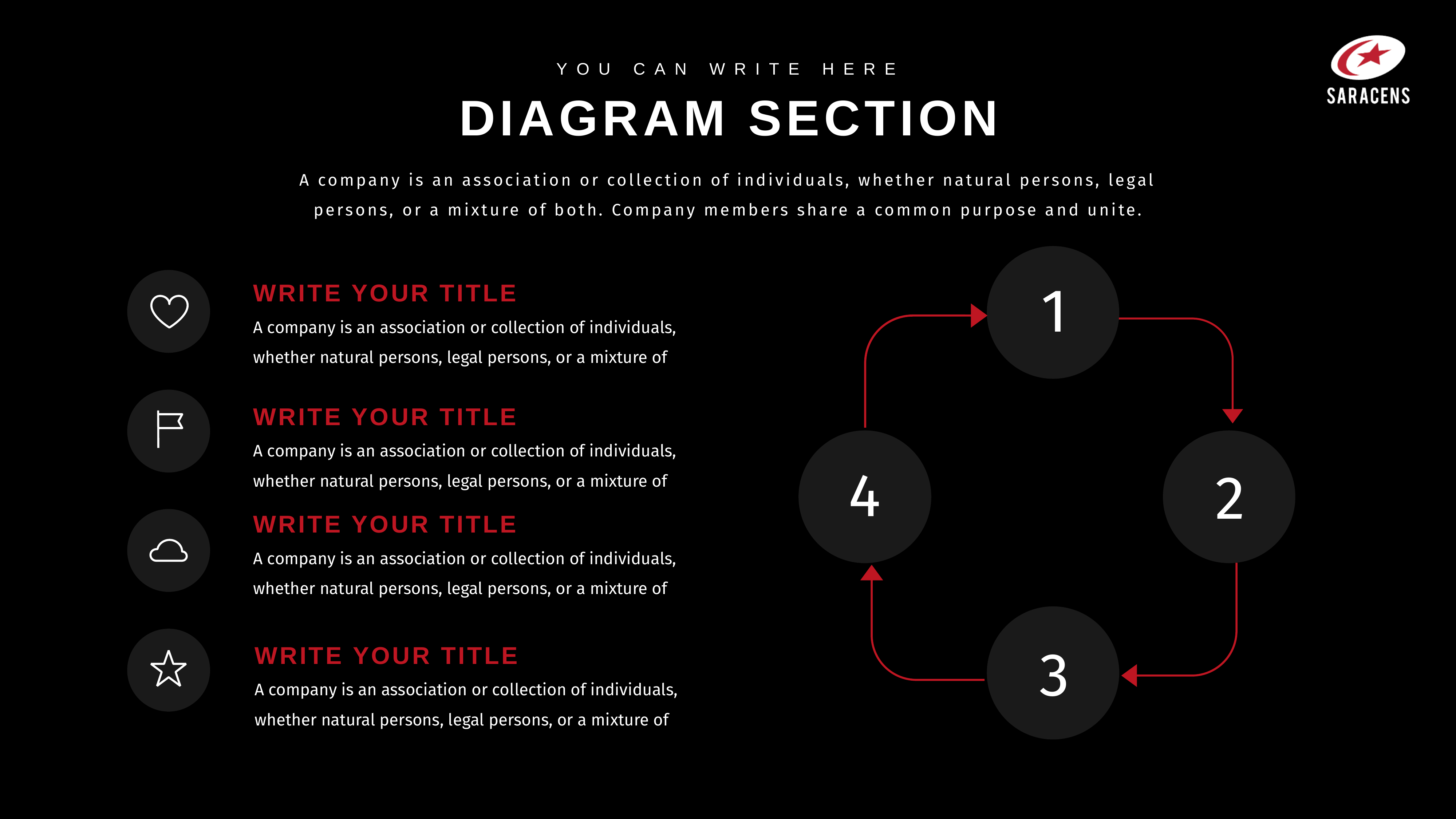

YOU CAN WRITE HERE
DIAGRAM SECTION
A company is an association or collection of individuals, whether natural persons, legal persons, or a mixture of both. Company members share a common purpose and unite.

WRITE YOUR TITLE
A company is an association or collection of individuals, whether natural persons, legal persons, or a mixture of
1

WRITE YOUR TITLE
A company is an association or collection of individuals, whether natural persons, legal persons, or a mixture of

4
2
WRITE YOUR TITLE
A company is an association or collection of individuals, whether natural persons, legal persons, or a mixture of

WRITE YOUR TITLE
A company is an association or collection of individuals, whether natural persons, legal persons, or a mixture of

3